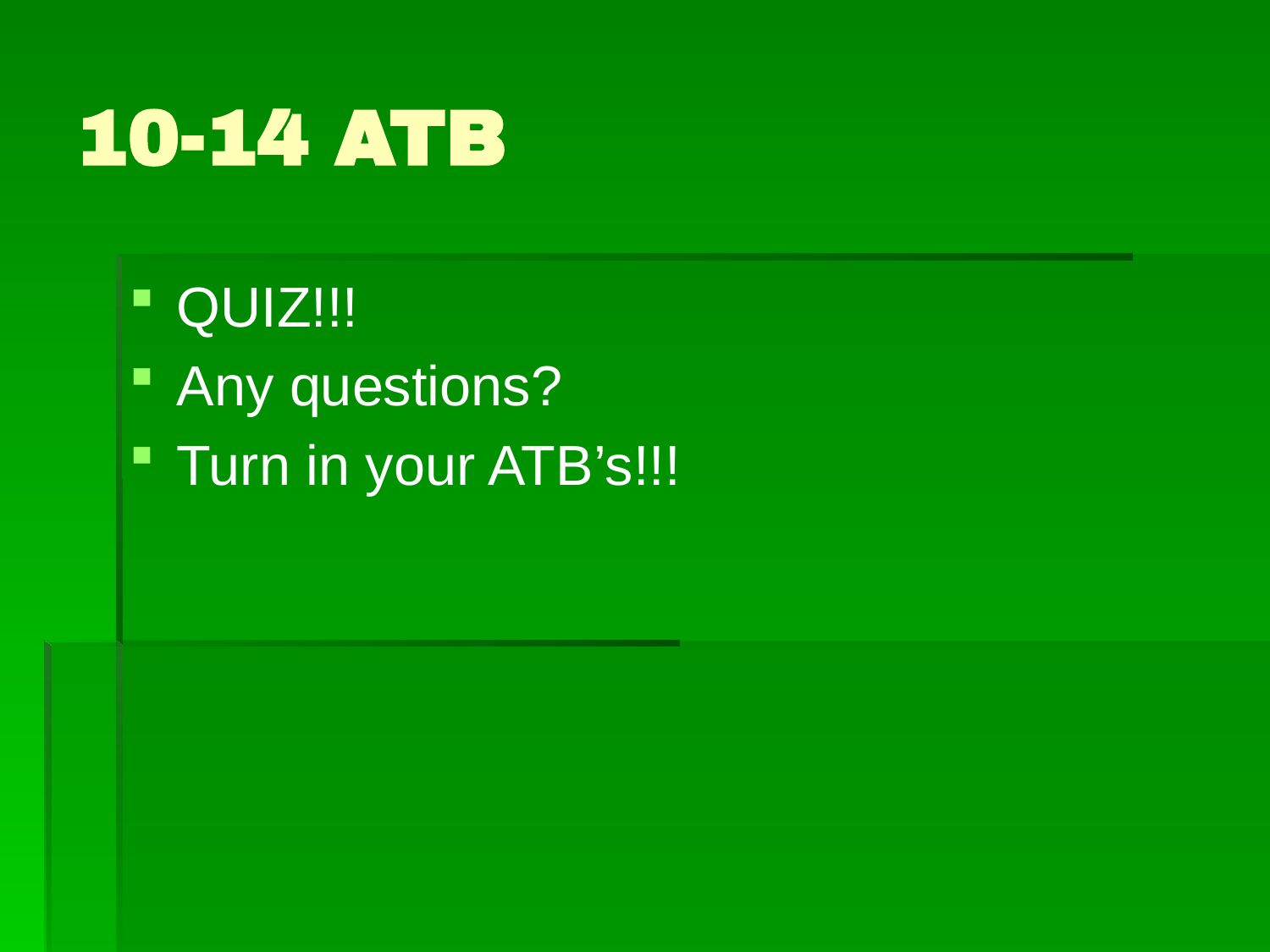

# 10-14 ATB
QUIZ!!!
Any questions?
Turn in your ATB’s!!!